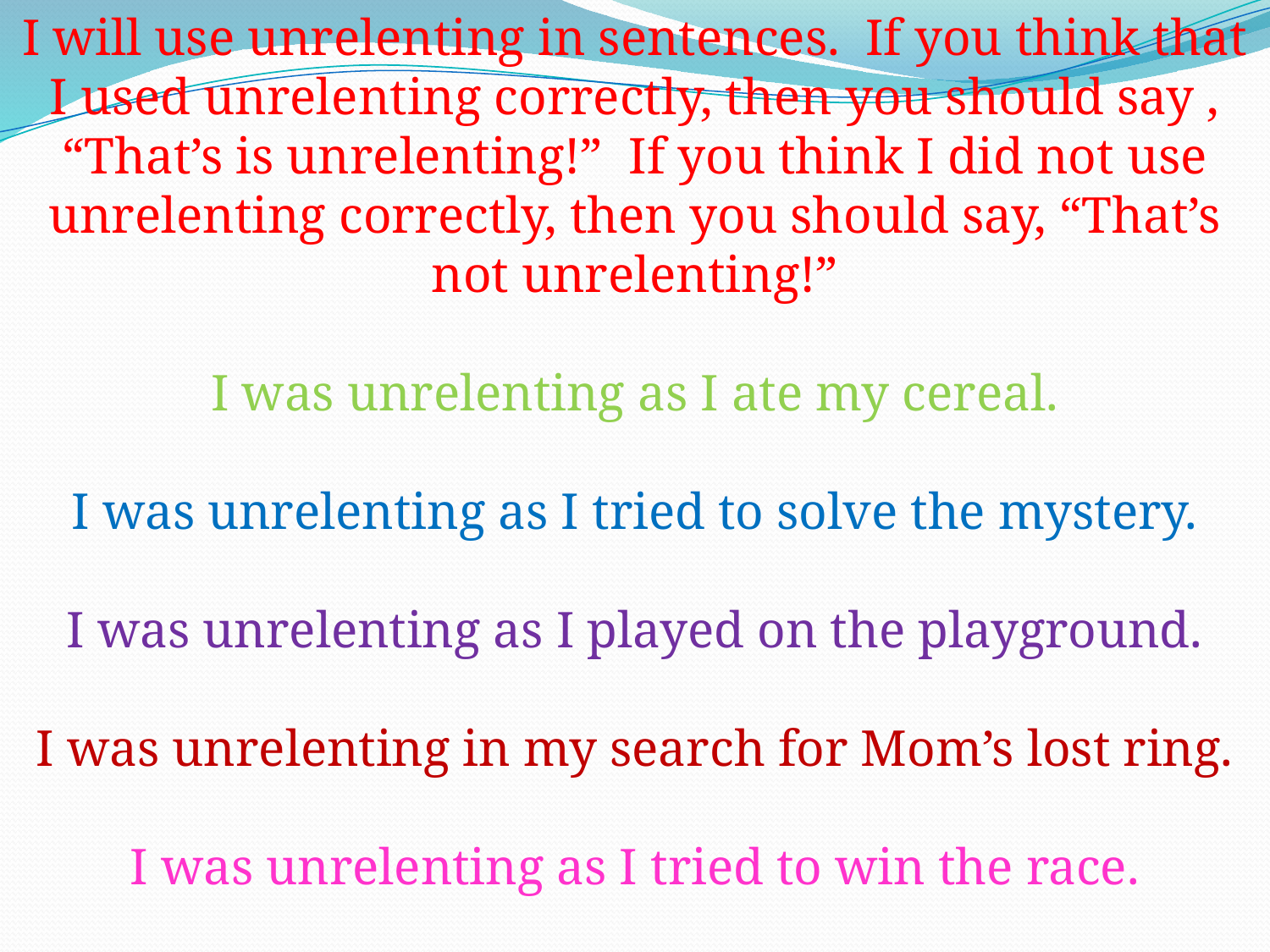

I will use unrelenting in sentences.  If you think that I used unrelenting correctly, then you should say , “That’s is unrelenting!”  If you think I did not use unrelenting correctly, then you should say, “That’s not unrelenting!”

I was unrelenting as I ate my cereal.

I was unrelenting as I tried to solve the mystery.

I was unrelenting as I played on the playground.

I was unrelenting in my search for Mom’s lost ring.

I was unrelenting as I tried to win the race.

I was unrelenting as I tied my shoe.